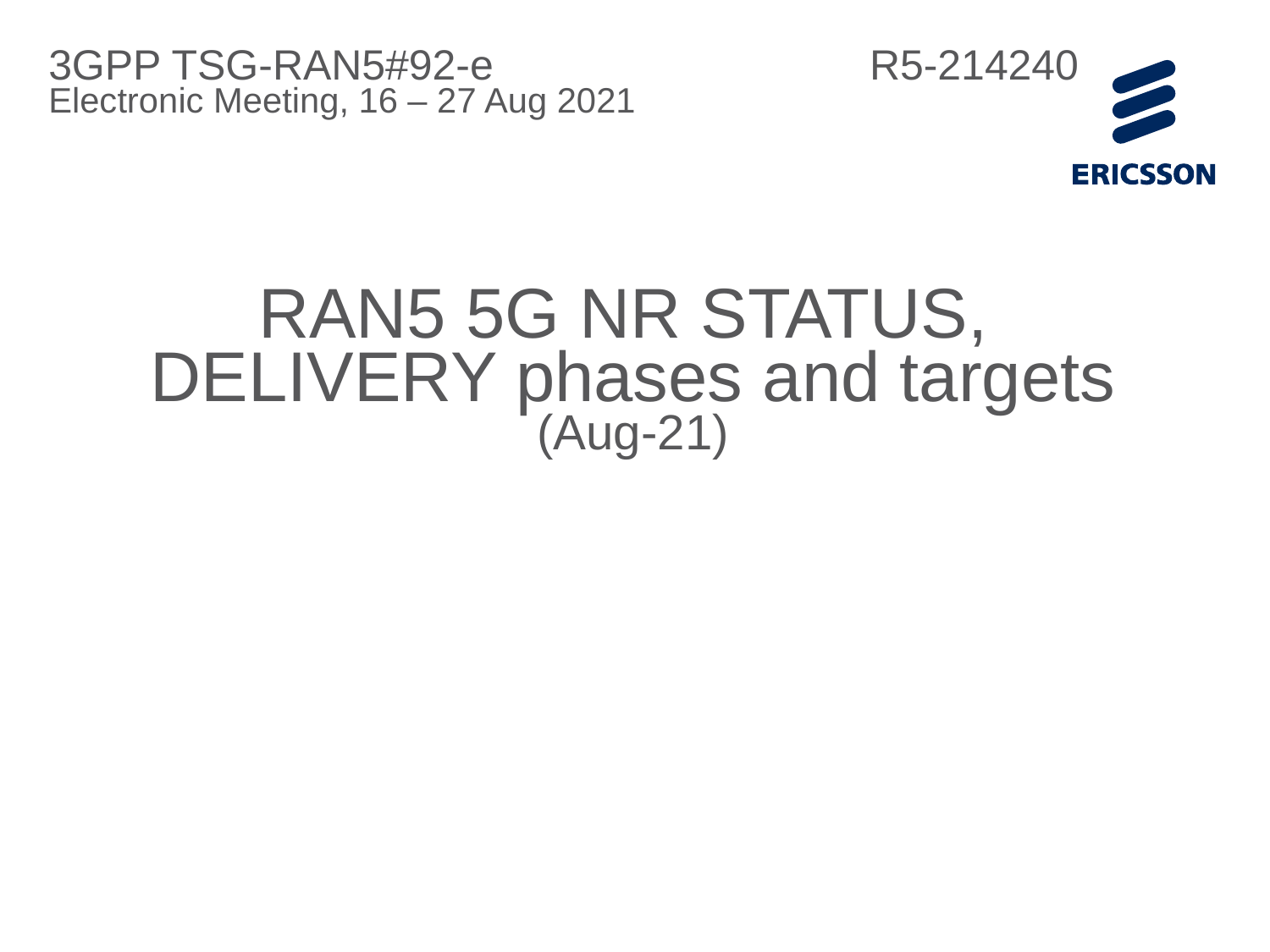

3GPP TSG-RAN5#92-e		     	     R5-214240
Electronic Meeting, 16 – 27 Aug 2021
# RAN5 5G NR STATUS, DELIVERY phases and targets (Aug-21)